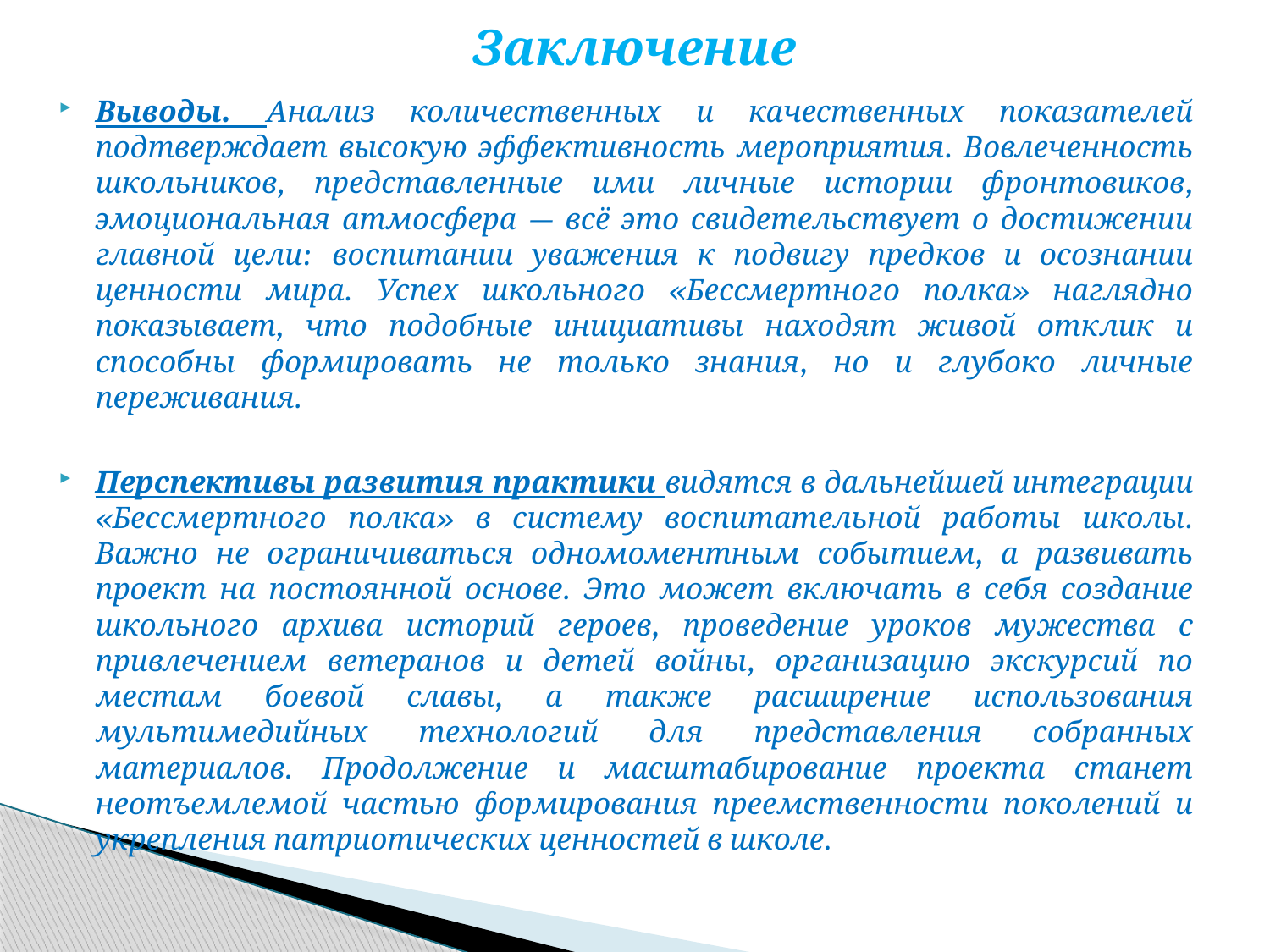

# Заключение
Выводы. Анализ количественных и качественных показателей подтверждает высокую эффективность мероприятия. Вовлеченность школьников, представленные ими личные истории фронтовиков, эмоциональная атмосфера — всё это свидетельствует о достижении главной цели: воспитании уважения к подвигу предков и осознании ценности мира. Успех школьного «Бессмертного полка» наглядно показывает, что подобные инициативы находят живой отклик и способны формировать не только знания, но и глубоко личные переживания.

Перспективы развития практики видятся в дальнейшей интеграции «Бессмертного полка» в систему воспитательной работы школы. Важно не ограничиваться одномоментным событием, а развивать проект на постоянной основе. Это может включать в себя создание школьного архива историй героев, проведение уроков мужества с привлечением ветеранов и детей войны, организацию экскурсий по местам боевой славы, а также расширение использования мультимедийных технологий для представления собранных материалов. Продолжение и масштабирование проекта станет неотъемлемой частью формирования преемственности поколений и укрепления патриотических ценностей в школе.